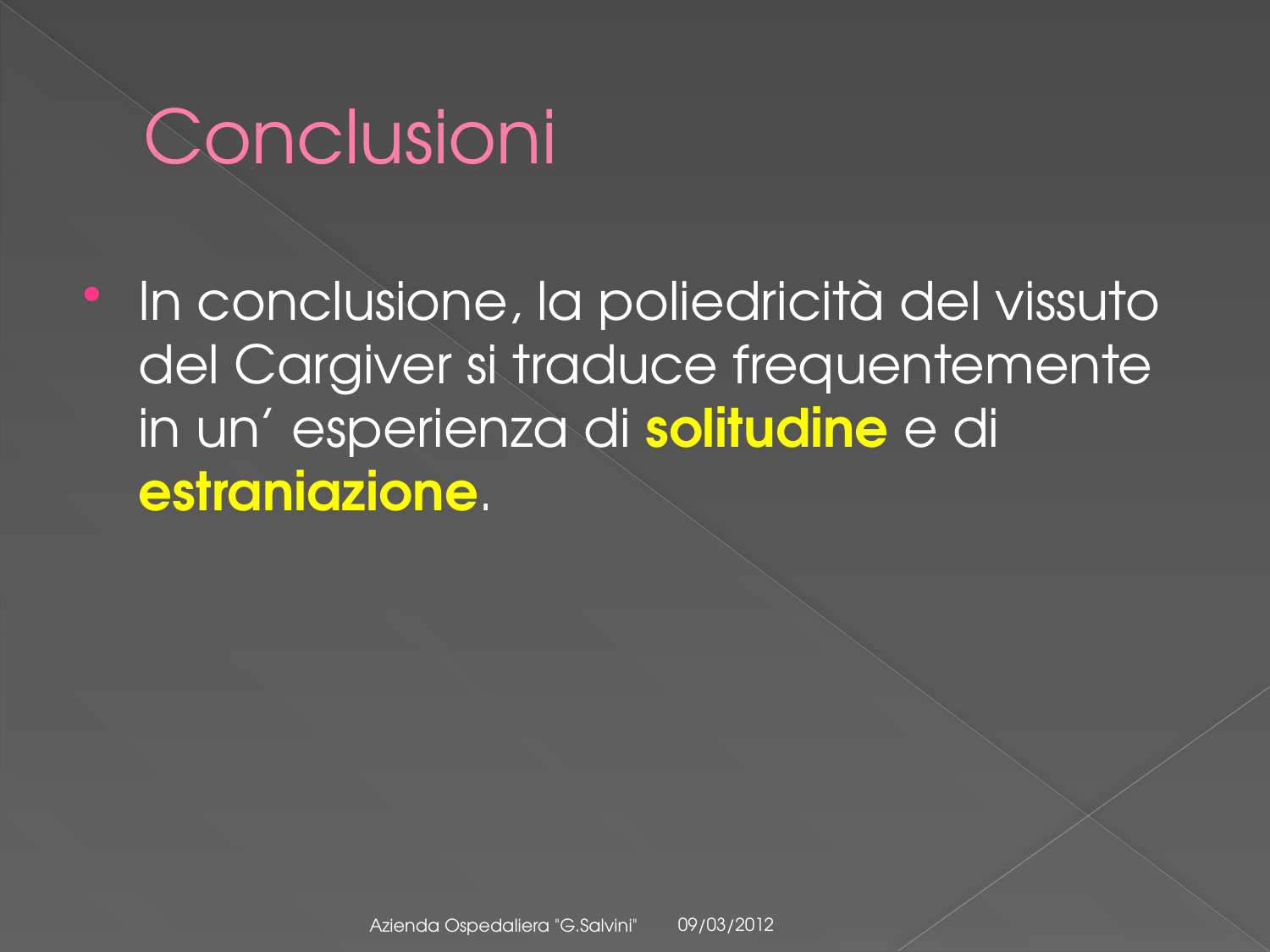

# Conclusioni
In conclusione, la poliedricità del vissuto del Cargiver si traduce frequentemente in un’ esperienza di solitudine e di estraniazione.

09/03/2012
Azienda Ospedaliera "G.Salvini"